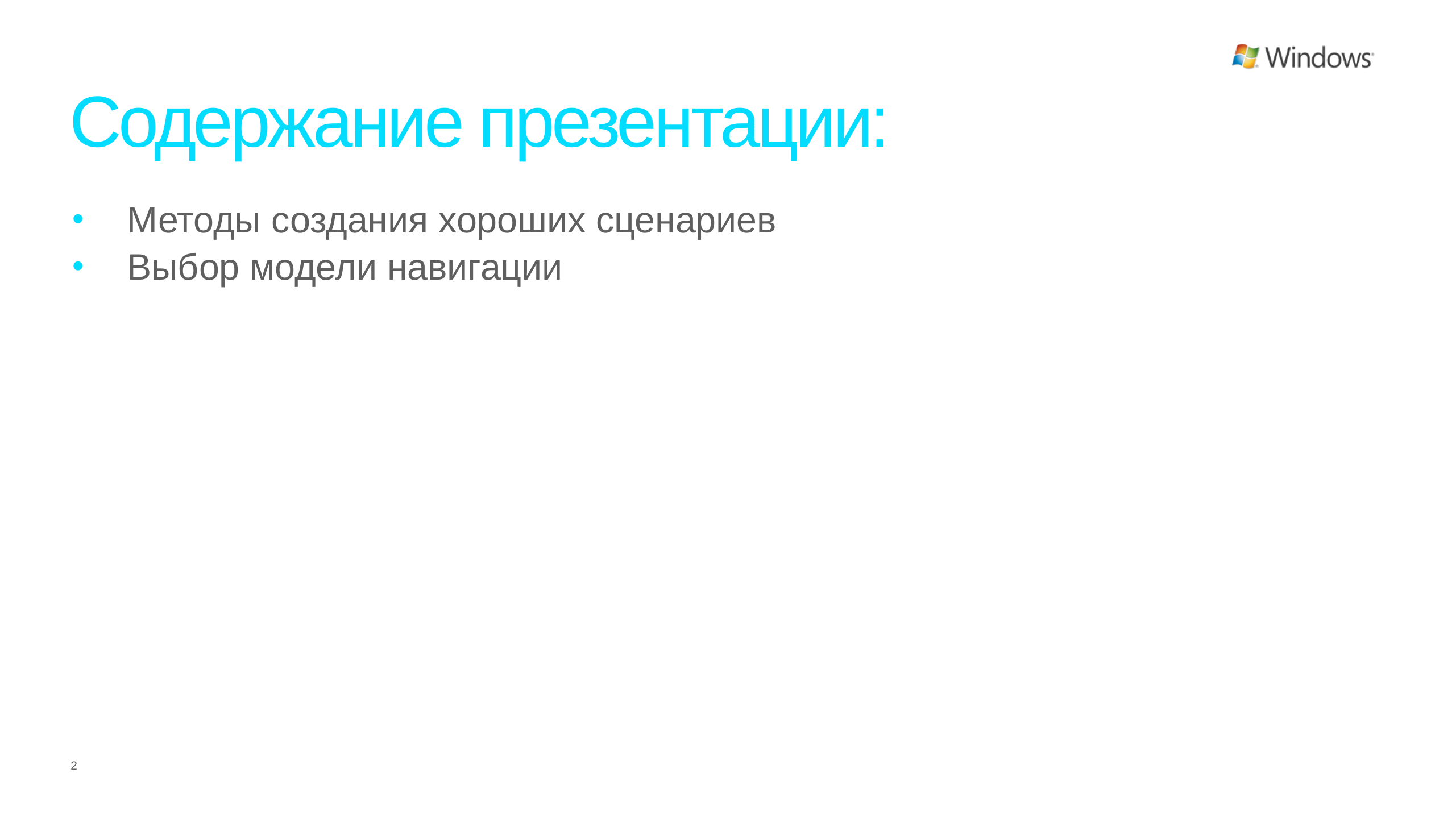

# Содержание презентации:
Методы создания хороших сценариев
Выбор модели навигации